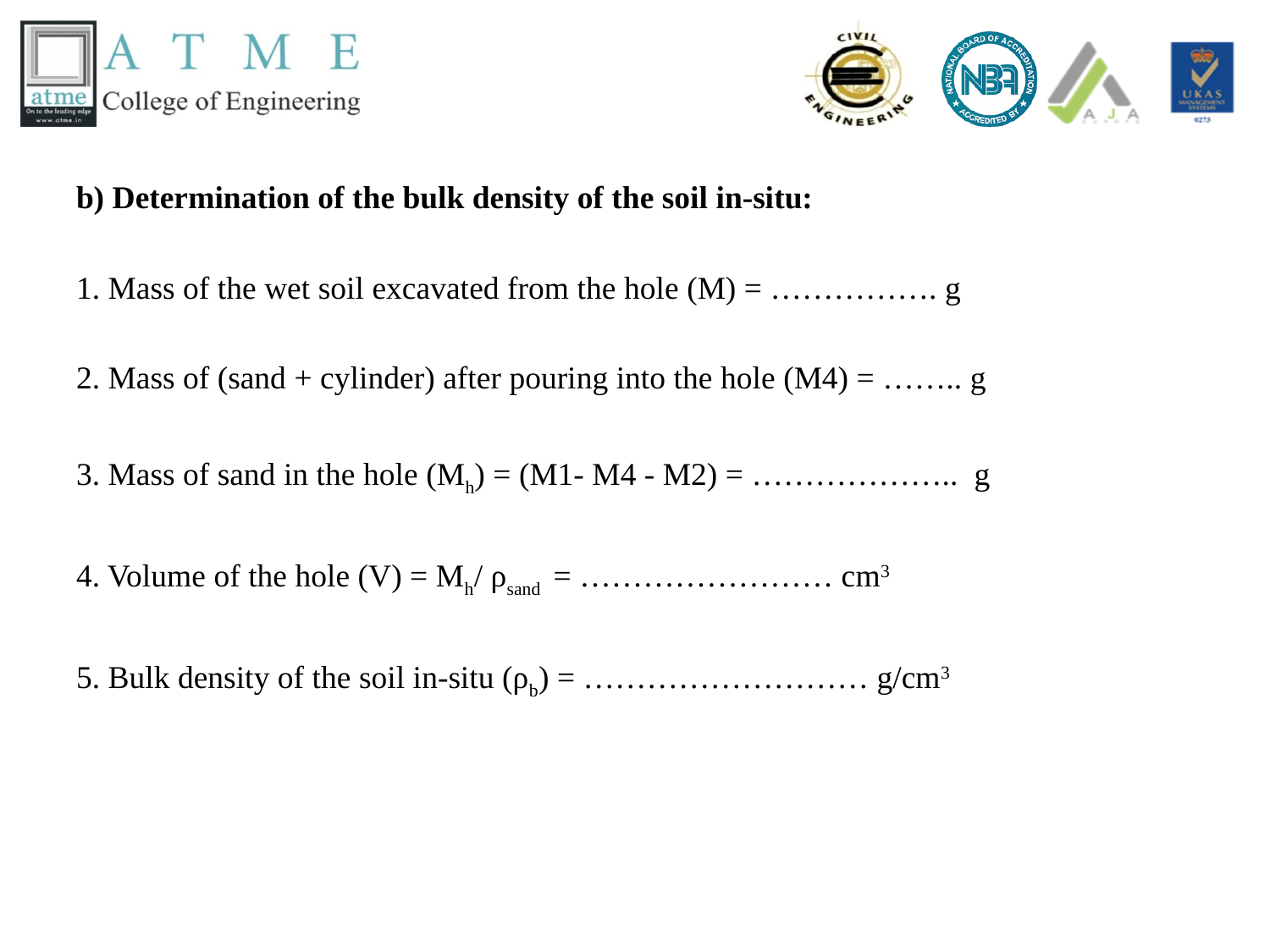

b) Determination of the bulk density of the soil in-situ:
1. Mass of the wet soil excavated from the hole (M) = ……………. g
2. Mass of (sand + cylinder) after pouring into the hole (M4) = …….. g
3. Mass of sand in the hole (Mh) = (M1- M4 - M2) = ………………..  g
4. Volume of the hole (V) = Mh/ ρsand  = …………………… cm3
5. Bulk density of the soil in-situ (ρb) = ……………………… g/cm3